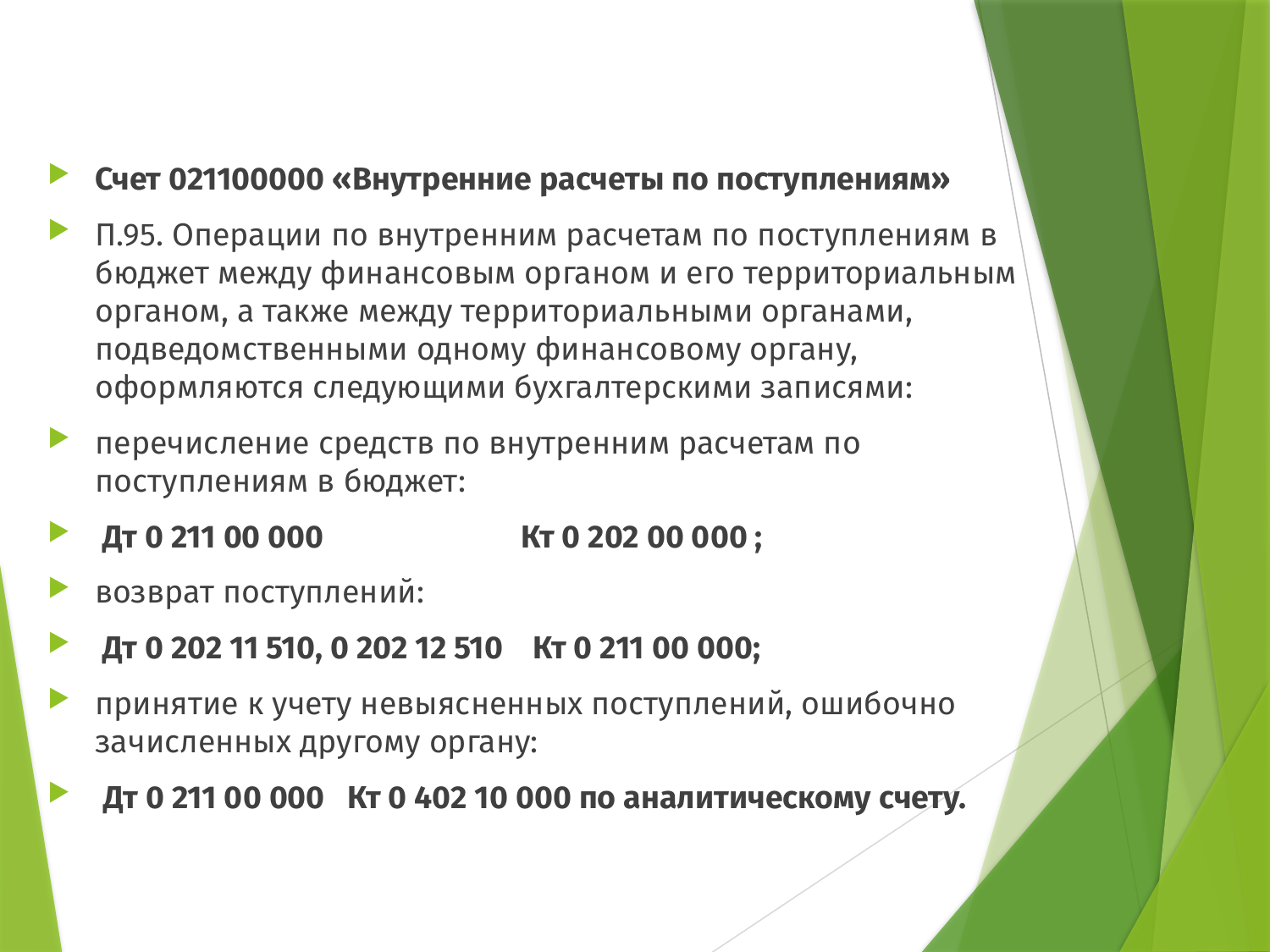

#

Счет 021100000 «Внутренние расчеты по поступлениям»
П.95. Операции по внутренним расчетам по поступлениям в бюджет между финансовым органом и его территориальным органом, а также между территориальными органами, подведомственными одному финансовому органу, оформляются следующими бухгалтерскими записями:
перечисление средств по внутренним расчетам по поступлениям в бюджет:
 Дт 0 211 00 000                          Кт 0 202 00 000 ;
возврат поступлений:
 Дт 0 202 11 510, 0 202 12 510    Кт 0 211 00 000;
принятие к учету невыясненных поступлений, ошибочно зачисленных другому органу:
 Дт 0 211 00 000   Кт 0 402 10 000 по аналитическому счету.